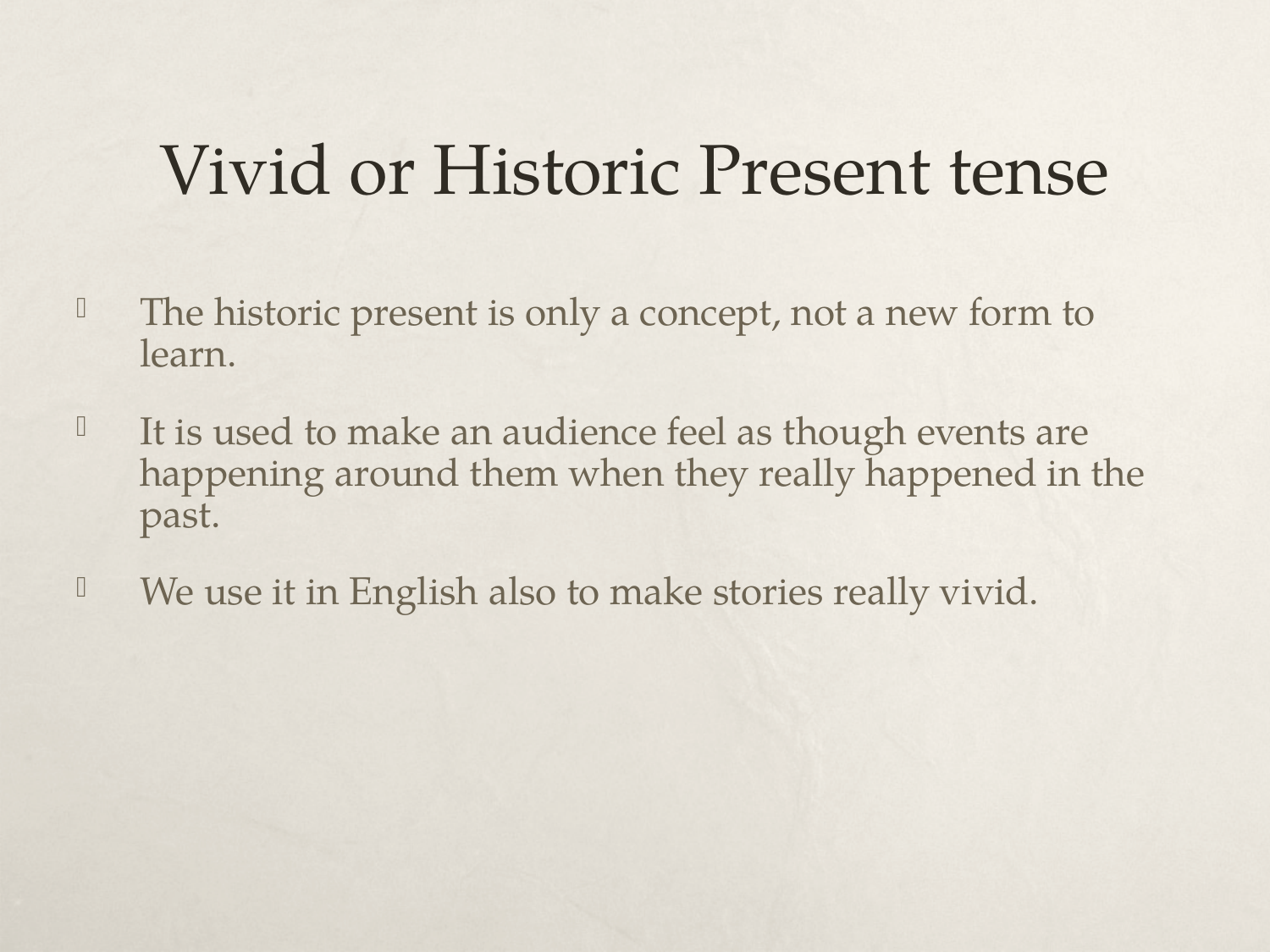

# Vivid or Historic Present tense
The historic present is only a concept, not a new form to learn.
It is used to make an audience feel as though events are happening around them when they really happened in the past.
We use it in English also to make stories really vivid.